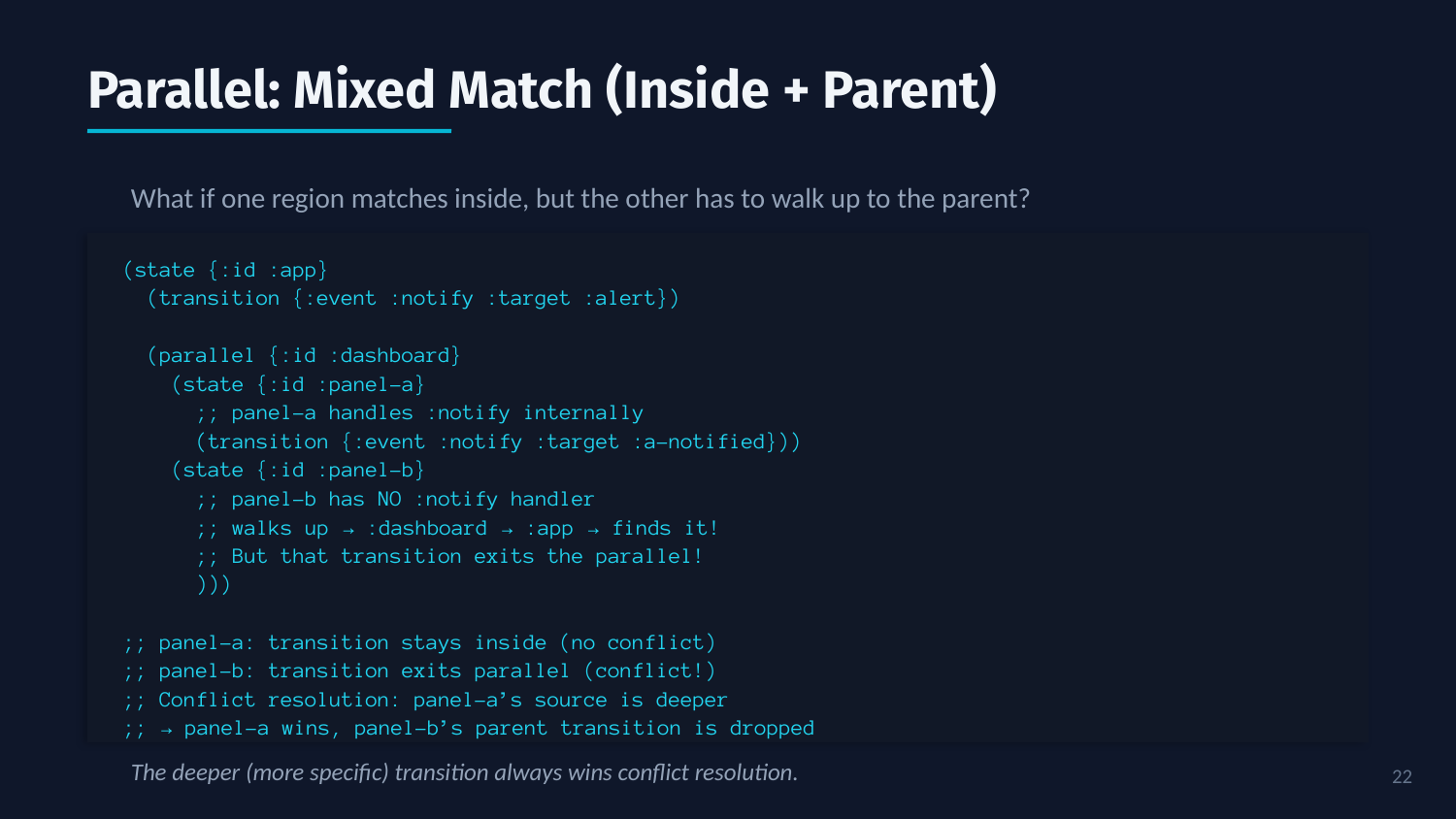

Parallel: Mixed Match (Inside + Parent)

What if one region matches inside, but the other has to walk up to the parent?

(state {:id :app}
  (transition {:event :notify :target :alert})

  (parallel {:id :dashboard}
    (state {:id :panel-a}
      ;; panel-a handles :notify internally
      (transition {:event :notify :target :a-notified}))
    (state {:id :panel-b}
      ;; panel-b has NO :notify handler
      ;; walks up → :dashboard → :app → finds it!
      ;; But that transition exits the parallel!
      )))

;; panel-a: transition stays inside (no conflict)
;; panel-b: transition exits parallel (conflict!)
;; Conflict resolution: panel-a’s source is deeper
;; → panel-a wins, panel-b’s parent transition is dropped
The deeper (more specific) transition always wins conflict resolution.
22